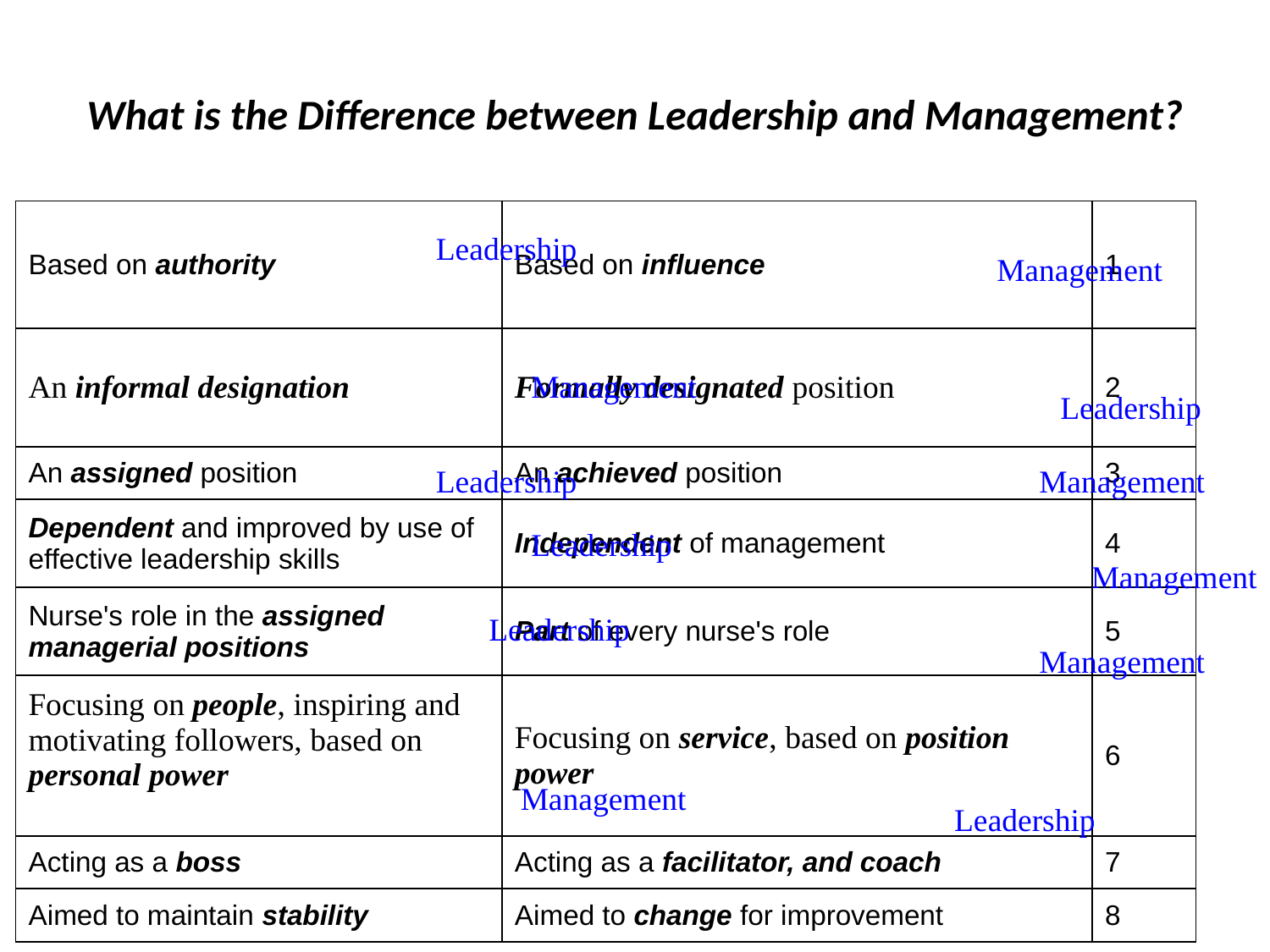

# What is the Difference between Leadership and Management?
| Based on authority | Based on influence | 1 |
| --- | --- | --- |
| An informal designation | Formally designated position | 2 |
| An assigned position | An achieved position | 3 |
| Dependent and improved by use of effective leadership skills | Independent of management | 4 |
| Nurse's role in the assigned managerial positions | Part of every nurse's role | 5 |
| Focusing on people, inspiring and motivating followers, based on personal power | Focusing on service, based on position power | 6 |
| Acting as a boss | Acting as a facilitator, and coach | 7 |
| Aimed to maintain stability | Aimed to change for improvement | 8 |
Leadership
Management

Management
Leadership
Leadership
Management
Leadership
Management
Leadership
Management
Management
Leadership